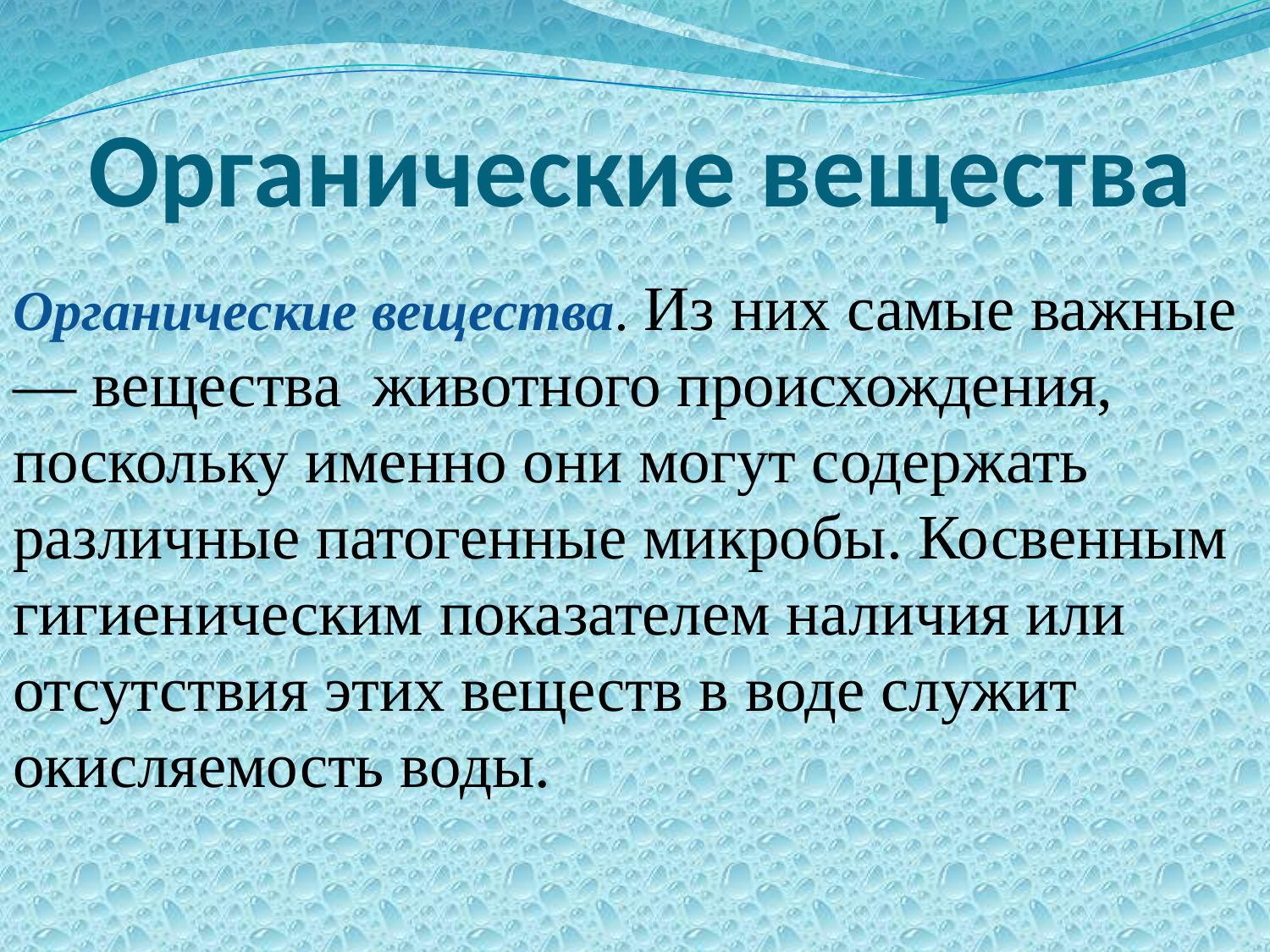

# Органические вещества
Органические вещества. Из них самые важные — вещества  животного происхождения, поскольку именно они могут содержать различные патогенные микробы. Косвенным гигиеническим показателем наличия или отсутствия этих веществ в воде служит окисляемость воды.